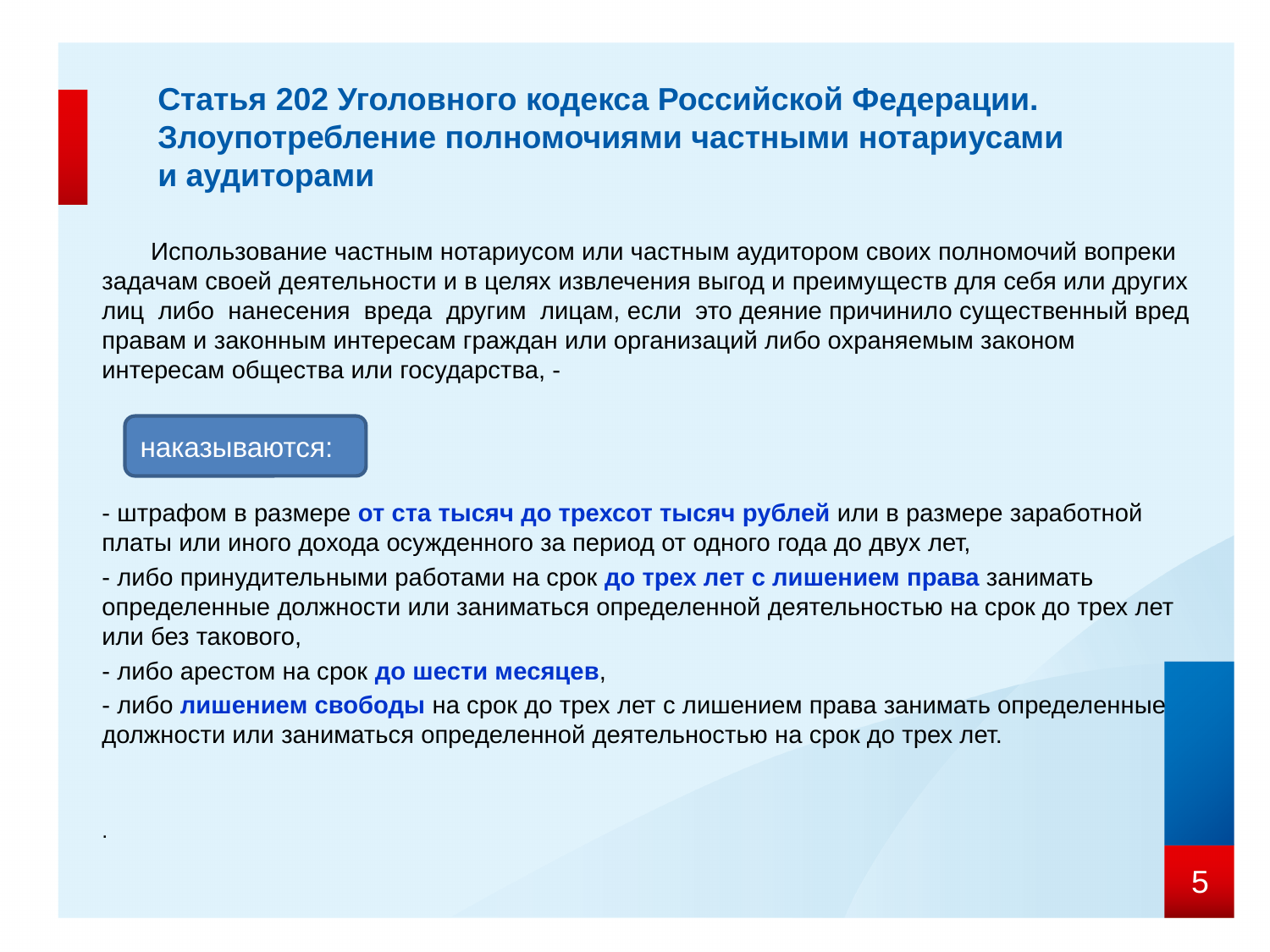

# Статья 202 Уголовного кодекса Российской Федерации. Злоупотребление полномочиями частными нотариусами и аудиторами

       Использование частным нотариусом или частным аудитором своих полномочий вопреки задачам своей деятельности и в целях извлечения выгод и преимуществ для себя или других лиц  либо  нанесения  вреда  другим  лицам, если  это деяние причинило существенный вред правам и законным интересам граждан или организаций либо охраняемым законом интересам общества или государства, -

- штрафом в размере от ста тысяч до трехсот тысяч рублей или в размере заработной платы или иного дохода осужденного за период от одного года до двух лет,
- либо принудительными работами на срок до трех лет с лишением права занимать определенные должности или заниматься определенной деятельностью на срок до трех лет или без такового,
- либо арестом на срок до шести месяцев,
- либо лишением свободы на срок до трех лет с лишением права занимать определенные должности или заниматься определенной деятельностью на срок до трех лет.

.
наказываются:
5